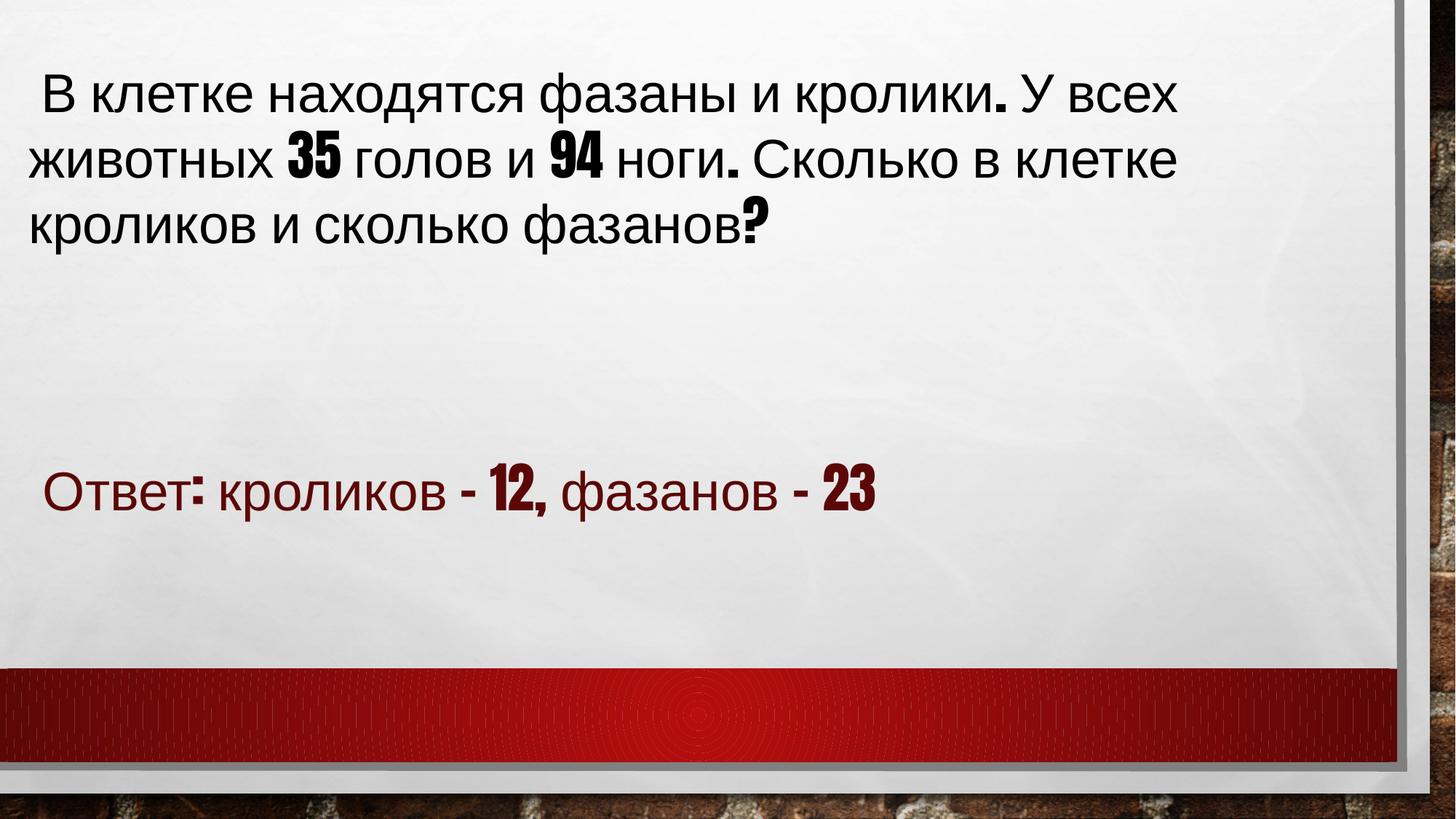

В клетке находятся фазаны и кролики. У всех животных 35 голов и 94 ноги. Сколько в клетке кроликов и сколько фазанов?
Ответ: кроликов – 12, фазанов – 23